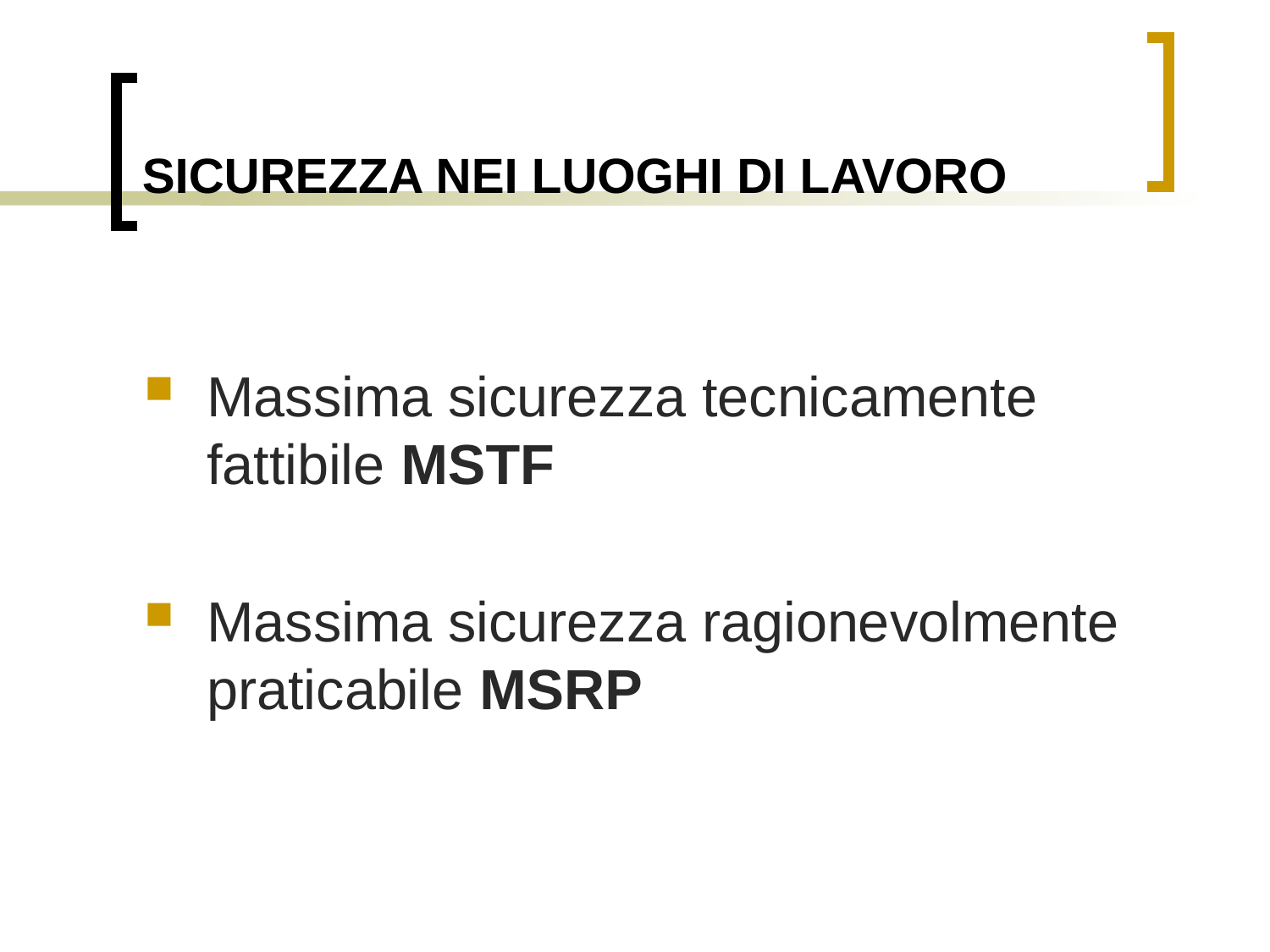

# SICUREZZA NEI LUOGHI DI LAVORO

Massima sicurezza tecnicamente fattibile MSTF

Massima sicurezza ragionevolmente praticabile MSRP